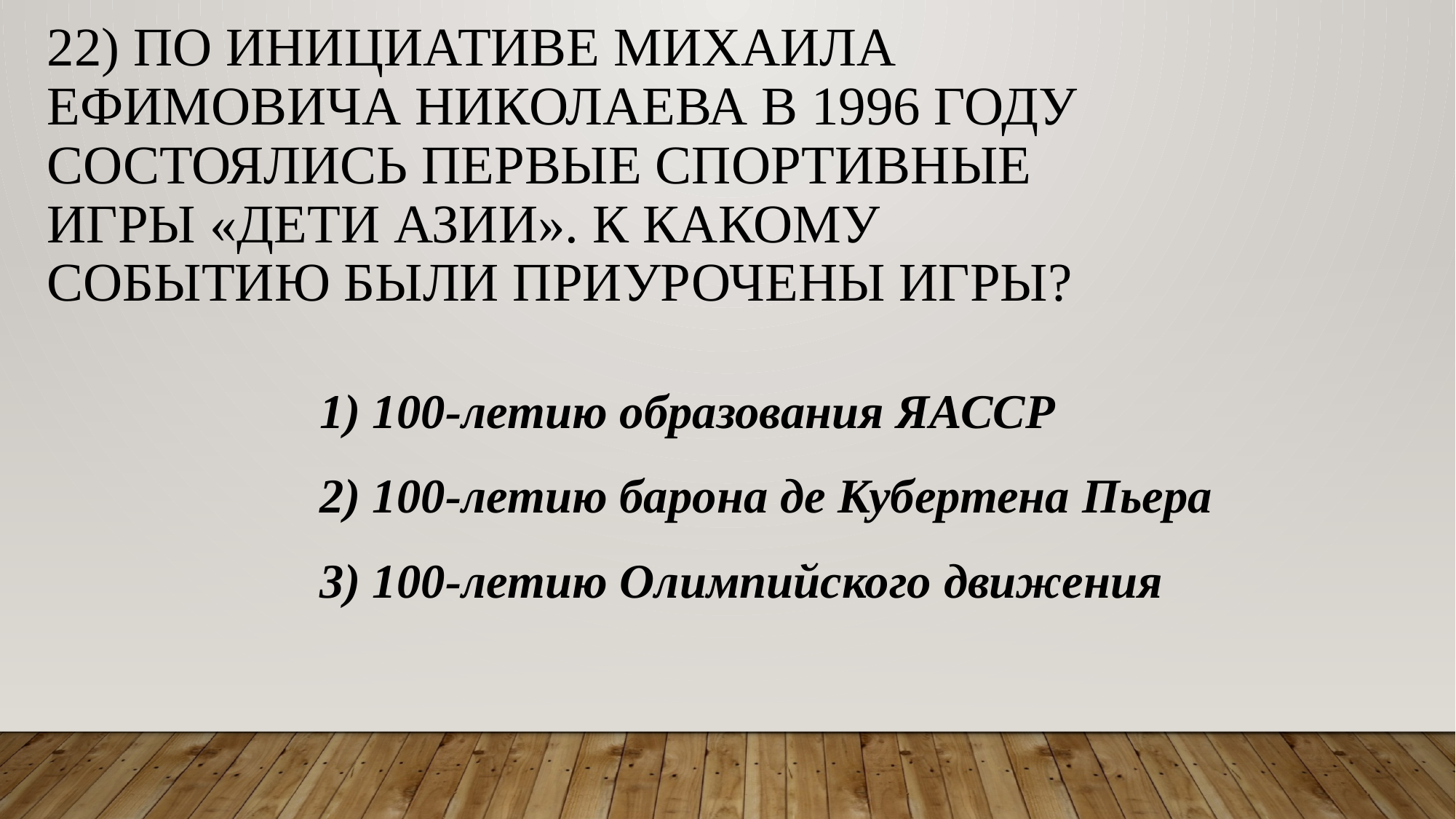

22) По инициативе Михаила Ефимовича Николаева в 1996 году состоялись первые спортивные игры «Дети Азии». К какому событию были приурочены игры?

1) 100-летию образования ЯАССР
2) 100-летию барона де Кубертена Пьера
3) 100-летию Олимпийского движения